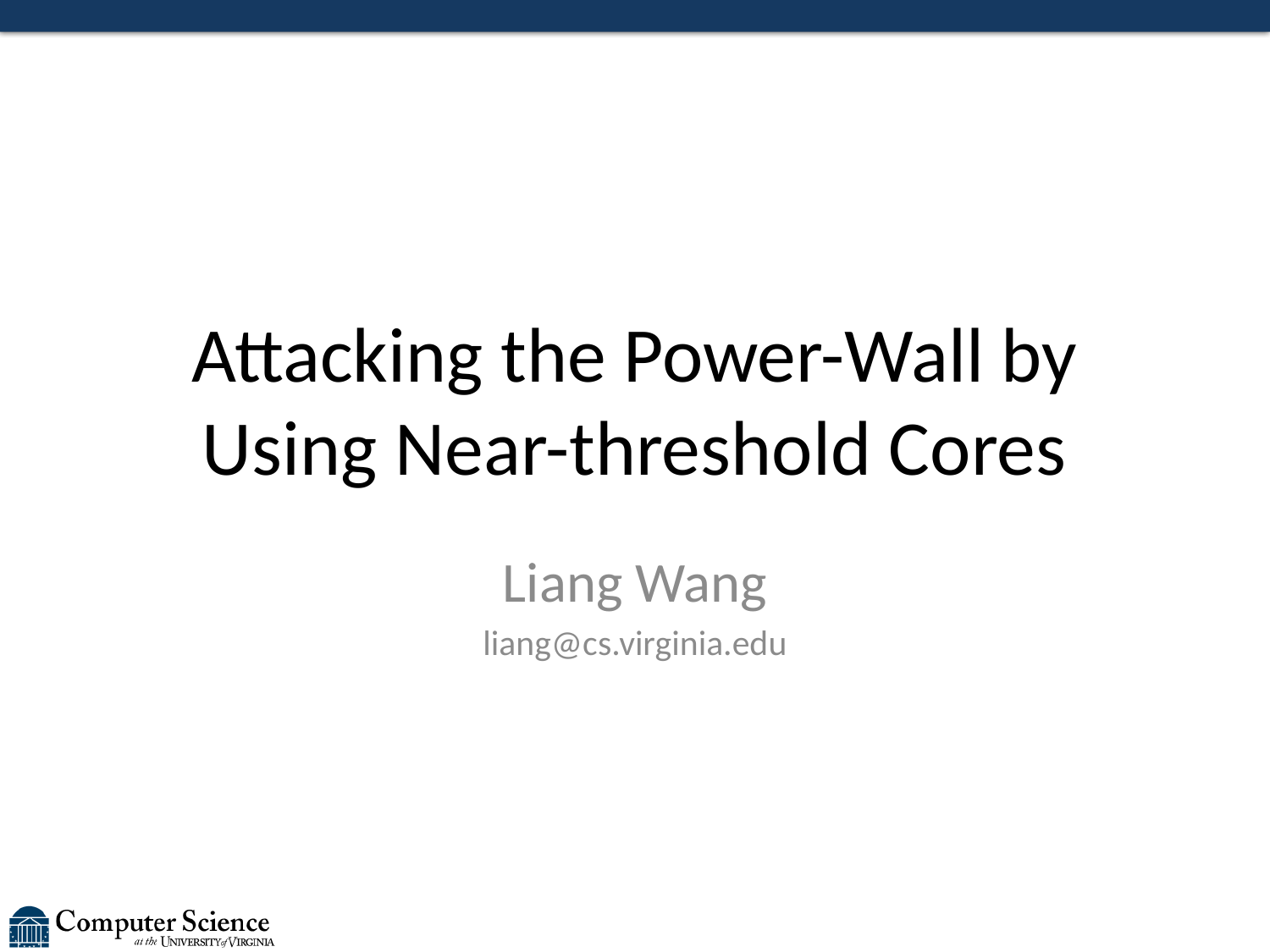

# Attacking the Power-Wall by Using Near-threshold Cores
Liang Wang
liang@cs.virginia.edu